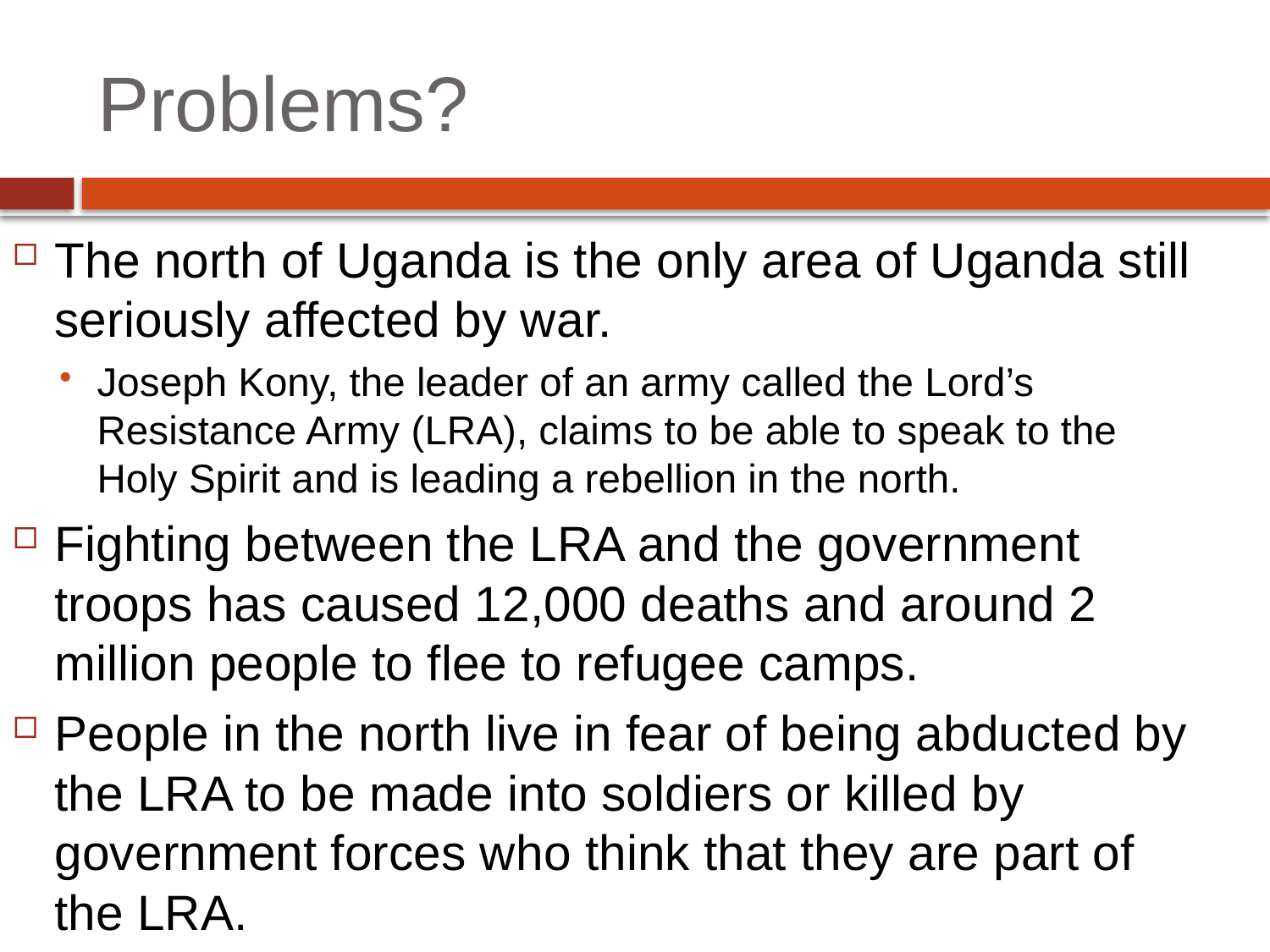

# Problems?
The north of Uganda is the only area of Uganda still seriously affected by war.
Joseph Kony, the leader of an army called the Lord’s Resistance Army (LRA), claims to be able to speak to the Holy Spirit and is leading a rebellion in the north.
Fighting between the LRA and the government troops has caused 12,000 deaths and around 2 million people to flee to refugee camps.
People in the north live in fear of being abducted by the LRA to be made into soldiers or killed by government forces who think that they are part of the LRA.